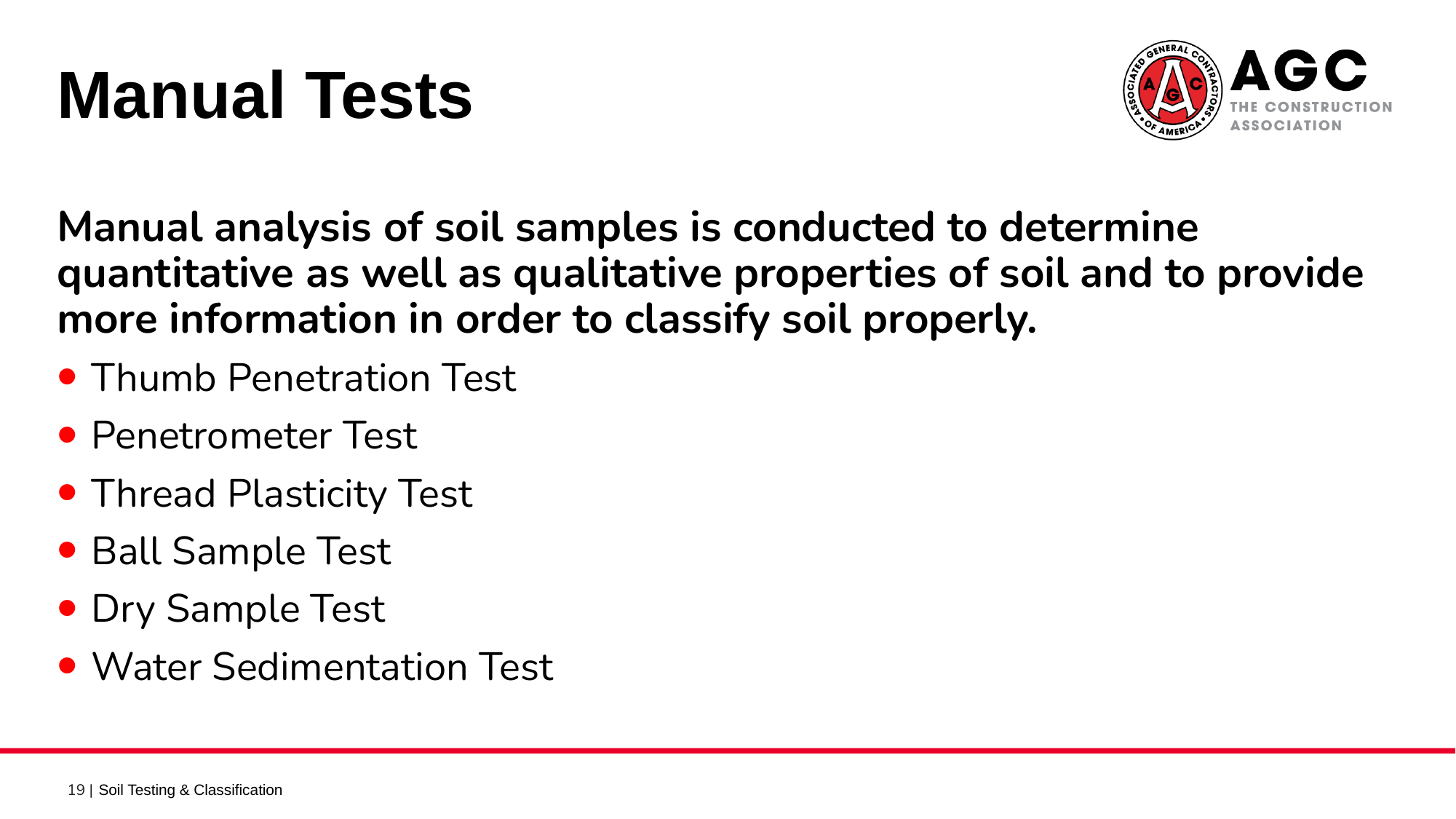

Manual Tests
Manual analysis of soil samples is conducted to determine quantitative as well as qualitative properties of soil and to provide more information in order to classify soil properly.
Thumb Penetration Test
Penetrometer Test
Thread Plasticity Test
Ball Sample Test
Dry Sample Test
Water Sedimentation Test

Soil Testing & Classification